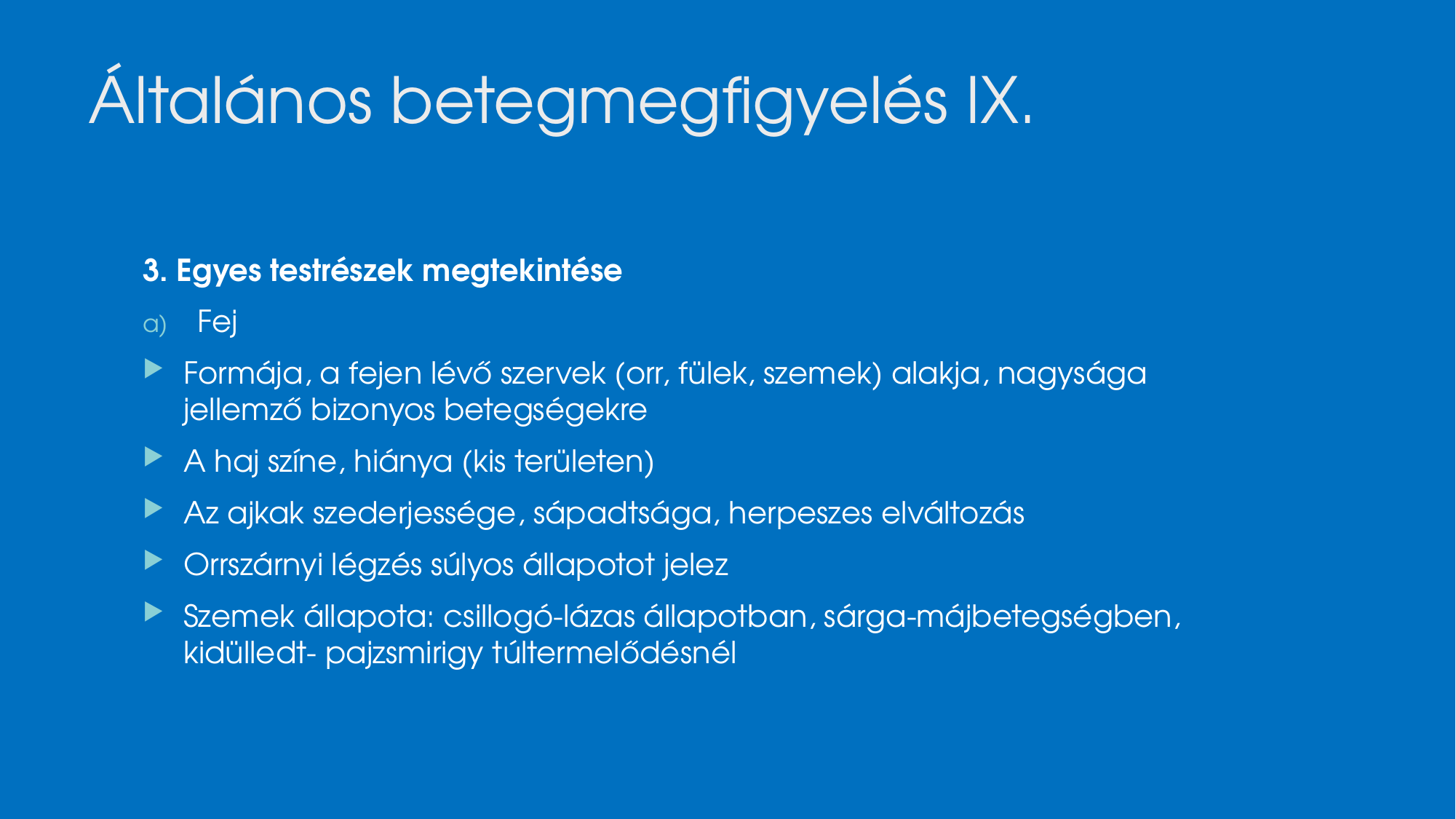

# Általános betegmegfigyelés IX.
3. Egyes testrészek megtekintése
Fej
Formája, a fejen lévő szervek (orr, fülek, szemek) alakja, nagysága jellemző bizonyos betegségekre
A haj színe, hiánya (kis területen)
Az ajkak szederjessége, sápadtsága, herpeszes elváltozás
Orrszárnyi légzés súlyos állapotot jelez
Szemek állapota: csillogó-lázas állapotban, sárga-májbetegségben, kidülledt- pajzsmirigy túltermelődésnél